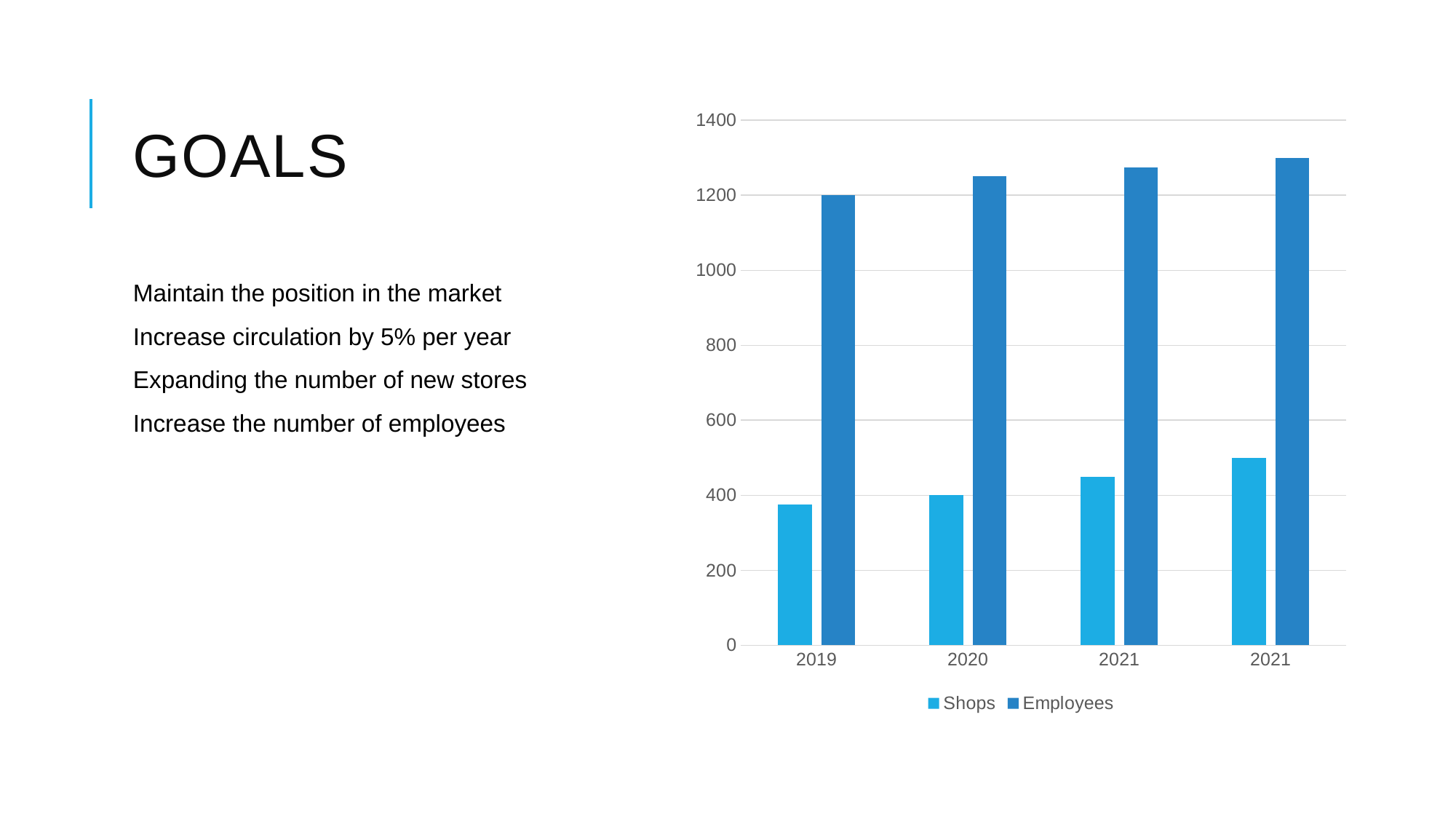

# Goals

### Chart

| Category | Shops | Employees |
|---|---|---|
| 2019 | 375.0 | 1200.0 |
| 2020 | 400.0 | 1250.0 |
| 2021 | 450.0 | 1275.0 |
| 2021 | 500.0 | 1300.0 |
Maintain the position in the market
Increase circulation by 5% per year
Expanding the number of new stores
Increase the number of employees